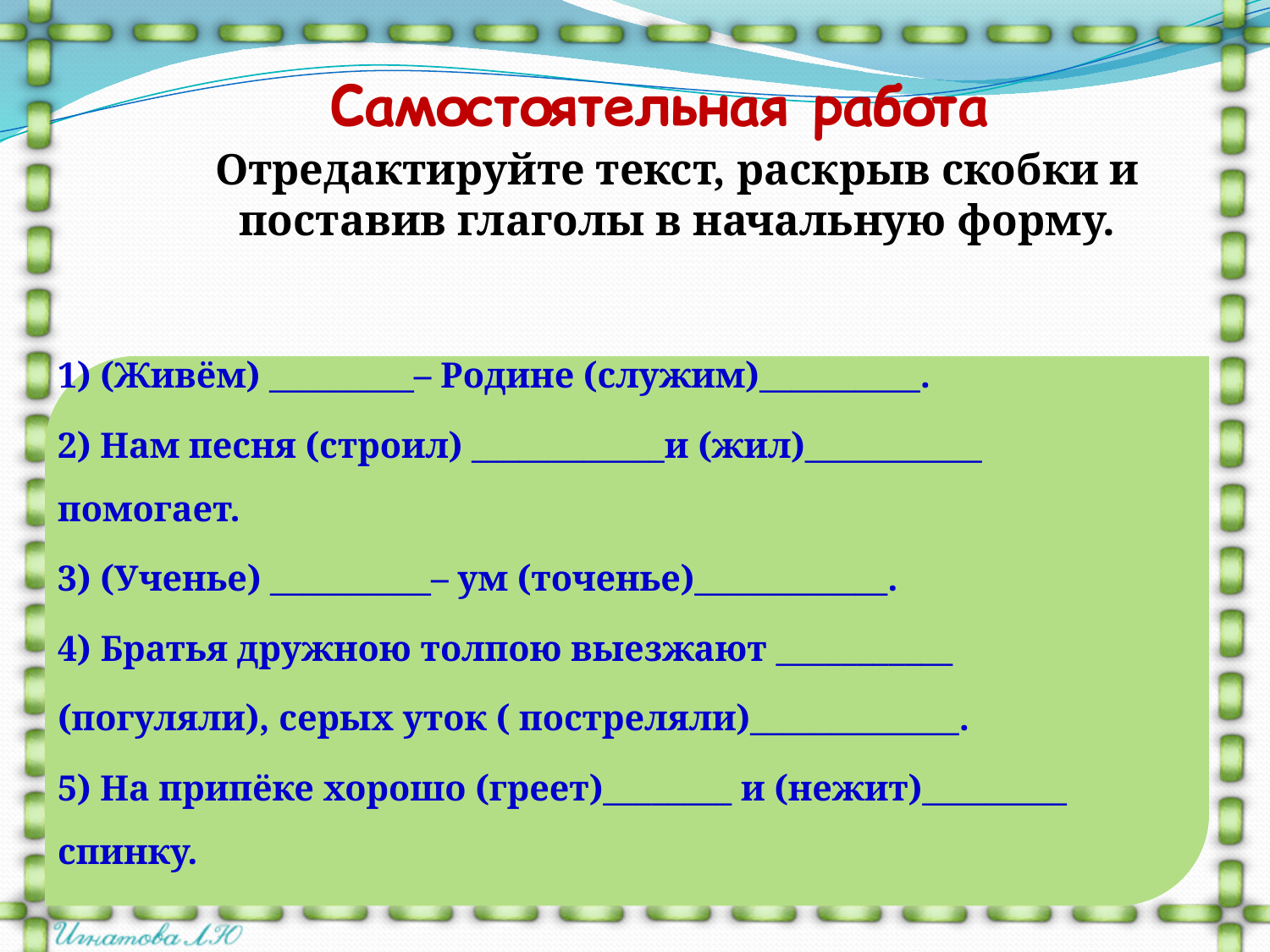

Самостоятельная работа
Отредактируйте текст, раскрыв скобки и поставив глаголы в начальную форму.
1) (Живём) _________– Родине (служим)__________.
2) Нам песня (строил) ____________и (жил)___________ помогает.
3) (Ученье) __________– ум (точенье)____________.
4) Братья дружною толпою выезжают ___________
(погуляли), серых уток ( постреляли)_____________.
5) На припёке хорошо (греет)________ и (нежит)_________ спинку.